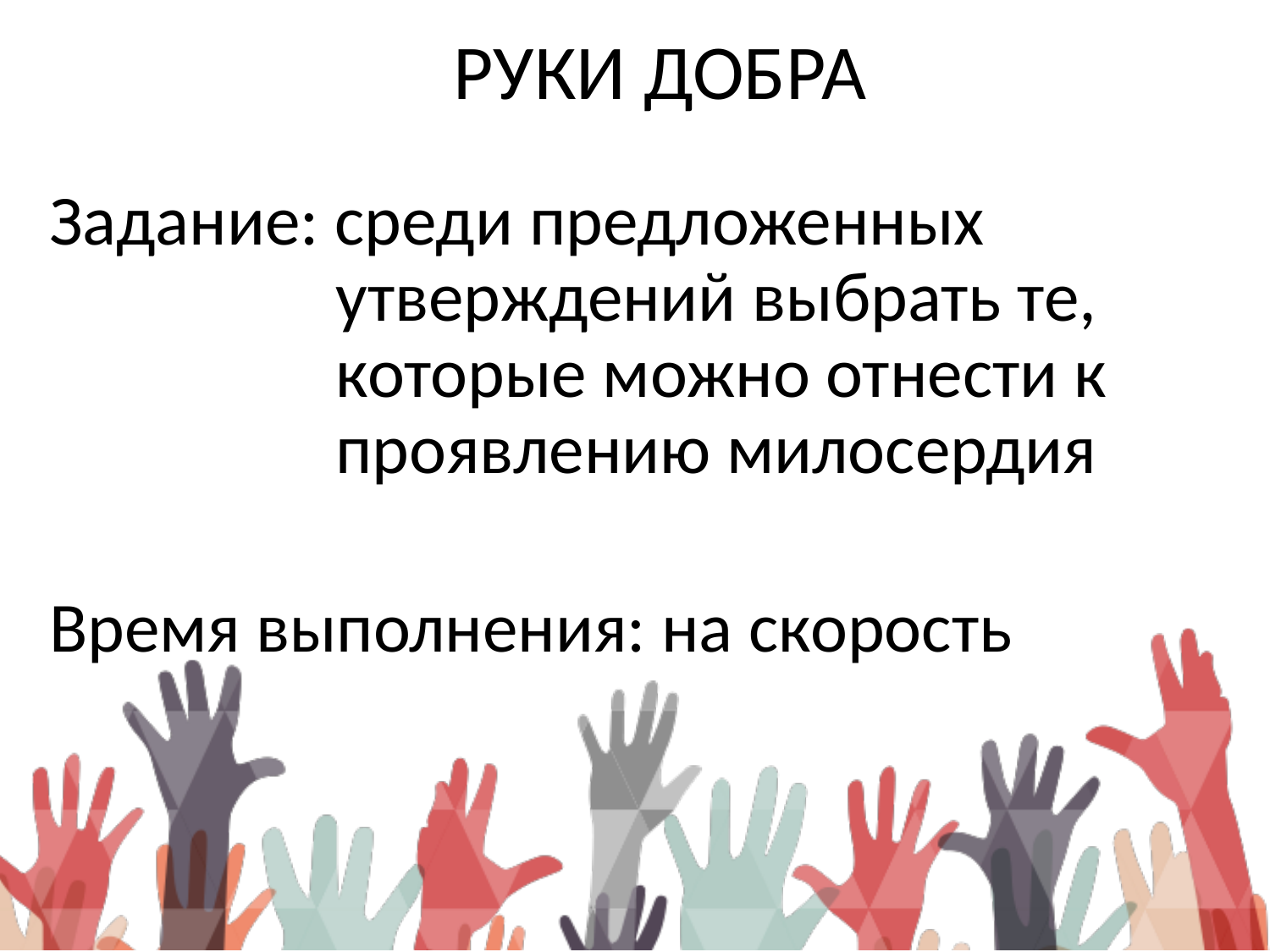

# РУКИ ДОБРА
Задание: среди предложенных утверждений выбрать те, которые можно отнести к проявлению милосердия

Время выполнения: на скорость